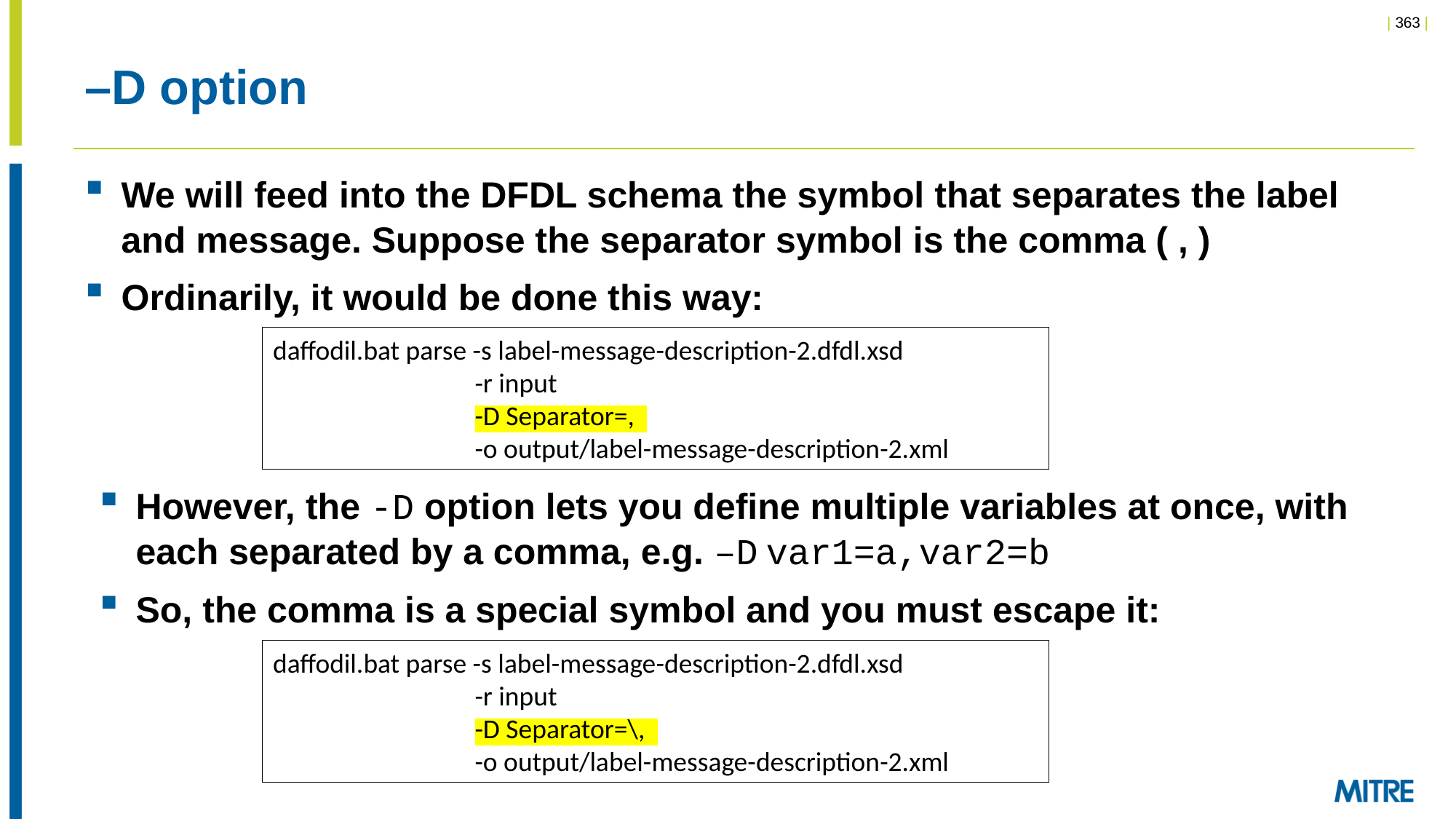

# –D option
We will feed into the DFDL schema the symbol that separates the label and message. Suppose the separator symbol is the comma ( , )
Ordinarily, it would be done this way:
daffodil.bat parse -s label-message-description-2.dfdl.xsd
 	               -r input
  	               -D Separator=,
 	               -o output/label-message-description-2.xml
However, the -D option lets you define multiple variables at once, with each separated by a comma, e.g. –D var1=a,var2=b
So, the comma is a special symbol and you must escape it:
daffodil.bat parse -s label-message-description-2.dfdl.xsd
 	               -r input
  	               -D Separator=\,
 	               -o output/label-message-description-2.xml